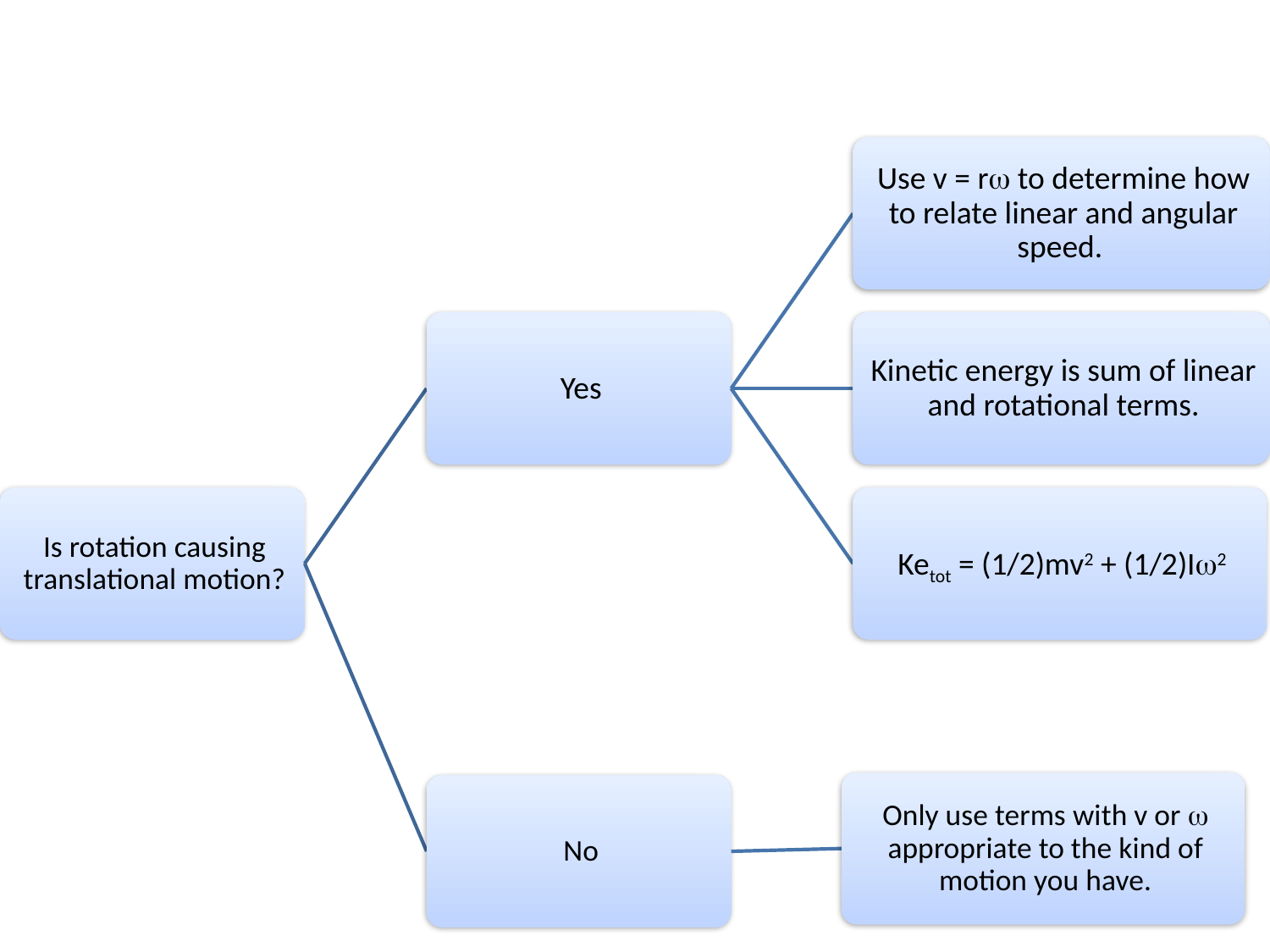

Is rotation causing translational motion?

Yes

Use v = rω to determine how to relate linear and angular speed.

Kinetic energy is sum of linear and rotational terms.

Ketot = (1/2)mv2 + (1/2)Iω2

No

Only use terms with v or ω appropriate to the kind of motion you have.